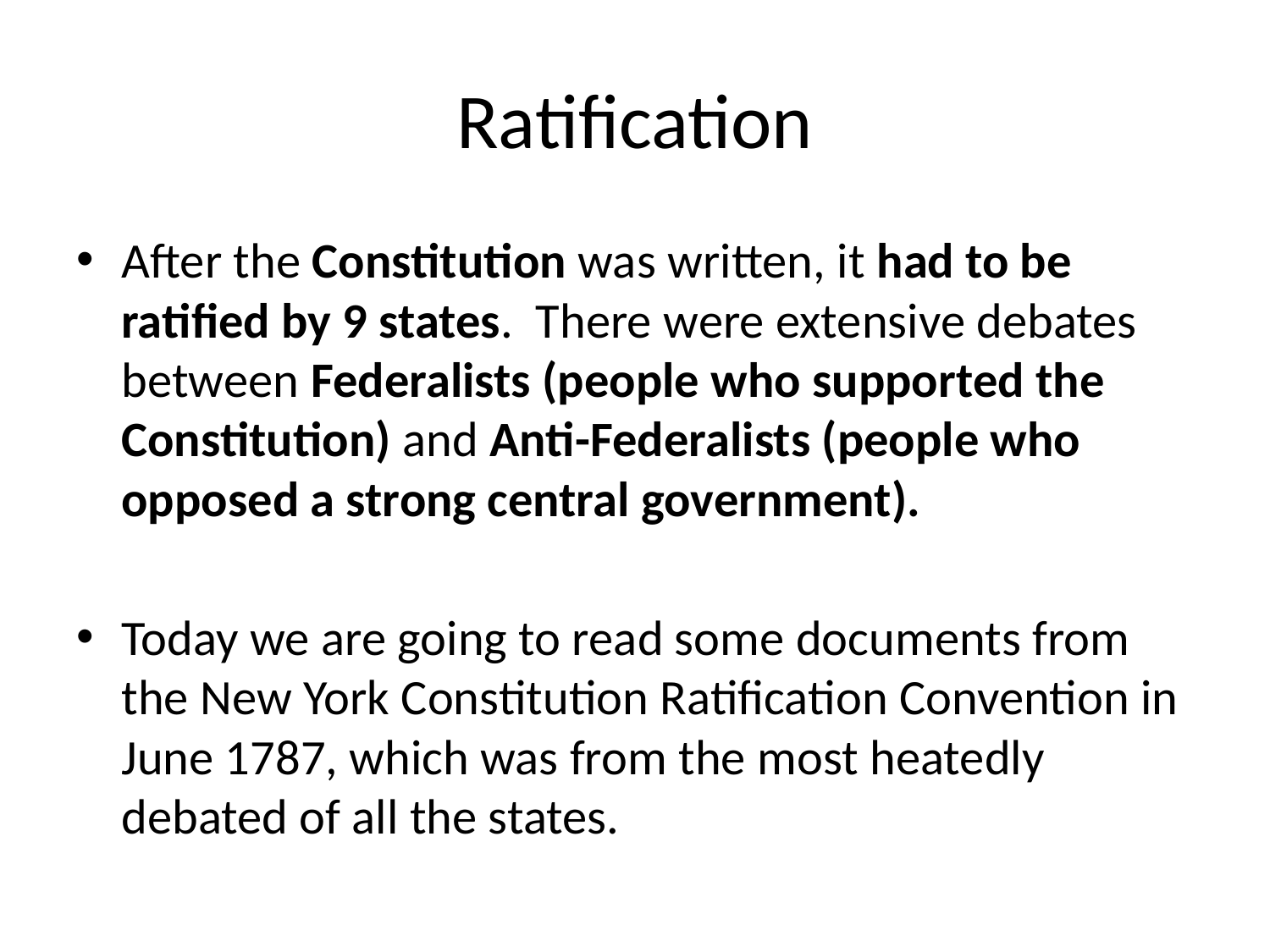

# Ratification
After the Constitution was written, it had to be ratified by 9 states.  There were extensive debates between Federalists (people who supported the Constitution) and Anti-Federalists (people who opposed a strong central government).

Today we are going to read some documents from the New York Constitution Ratification Convention in June 1787, which was from the most heatedly debated of all the states.